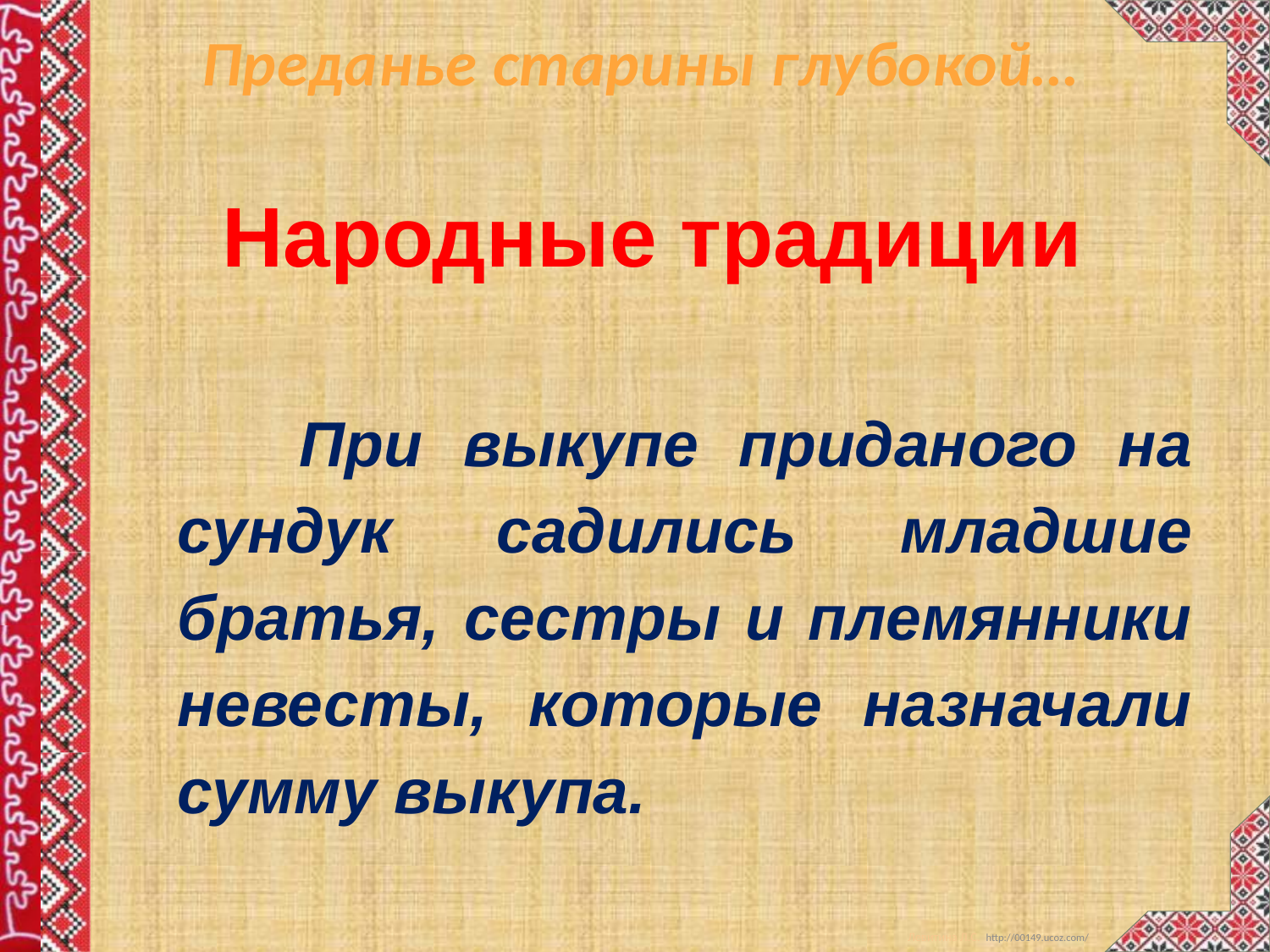

Преданье старины глубокой…
Народные традиции
   При выкупе приданого на сундук садились младшие братья, сестры и племянники невесты, которые назначали сумму выкупа.